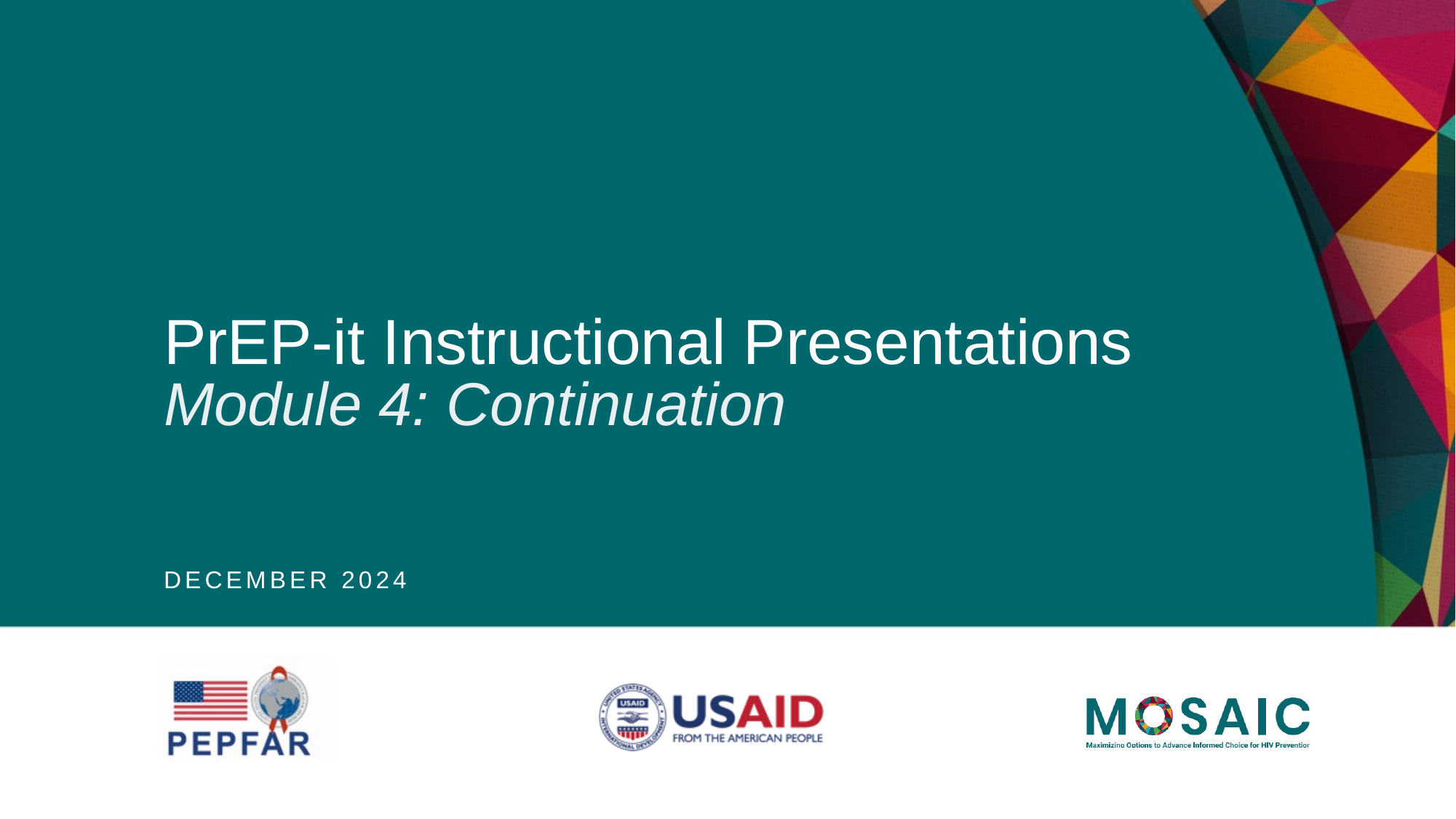

# PrEP-it Instructional Presentations Module 4: Continuation

DECEMBER 2024